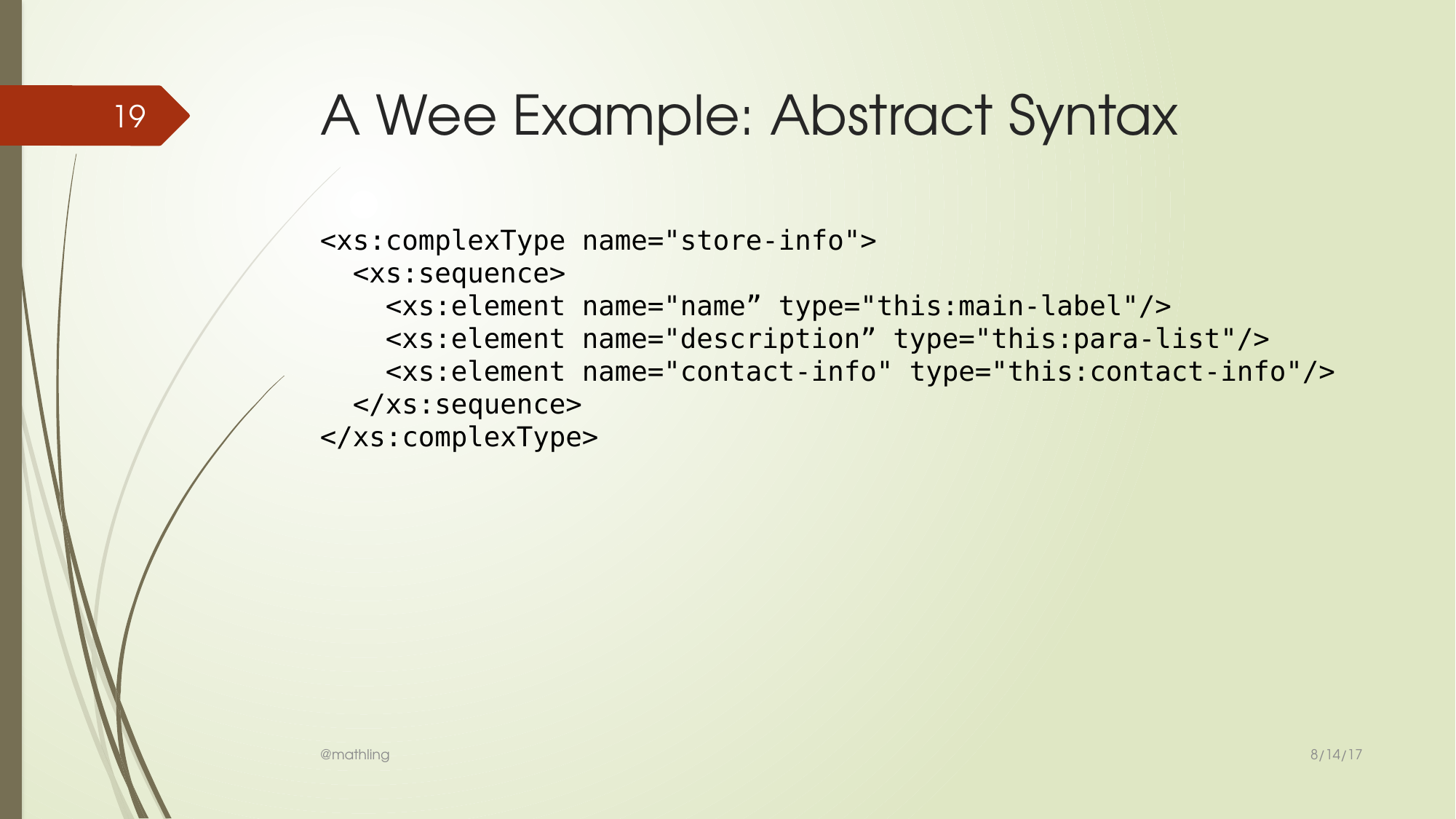

# A Wee Example: Abstract Syntax
19
<xs:complexType name="store-info">
  <xs:sequence>
    <xs:element name="name” type="this:main-label"/>
    <xs:element name="description” type="this:para-list"/>
    <xs:element name="contact-info" type="this:contact-info"/>
  </xs:sequence>
</xs:complexType>
8/14/17
@mathling